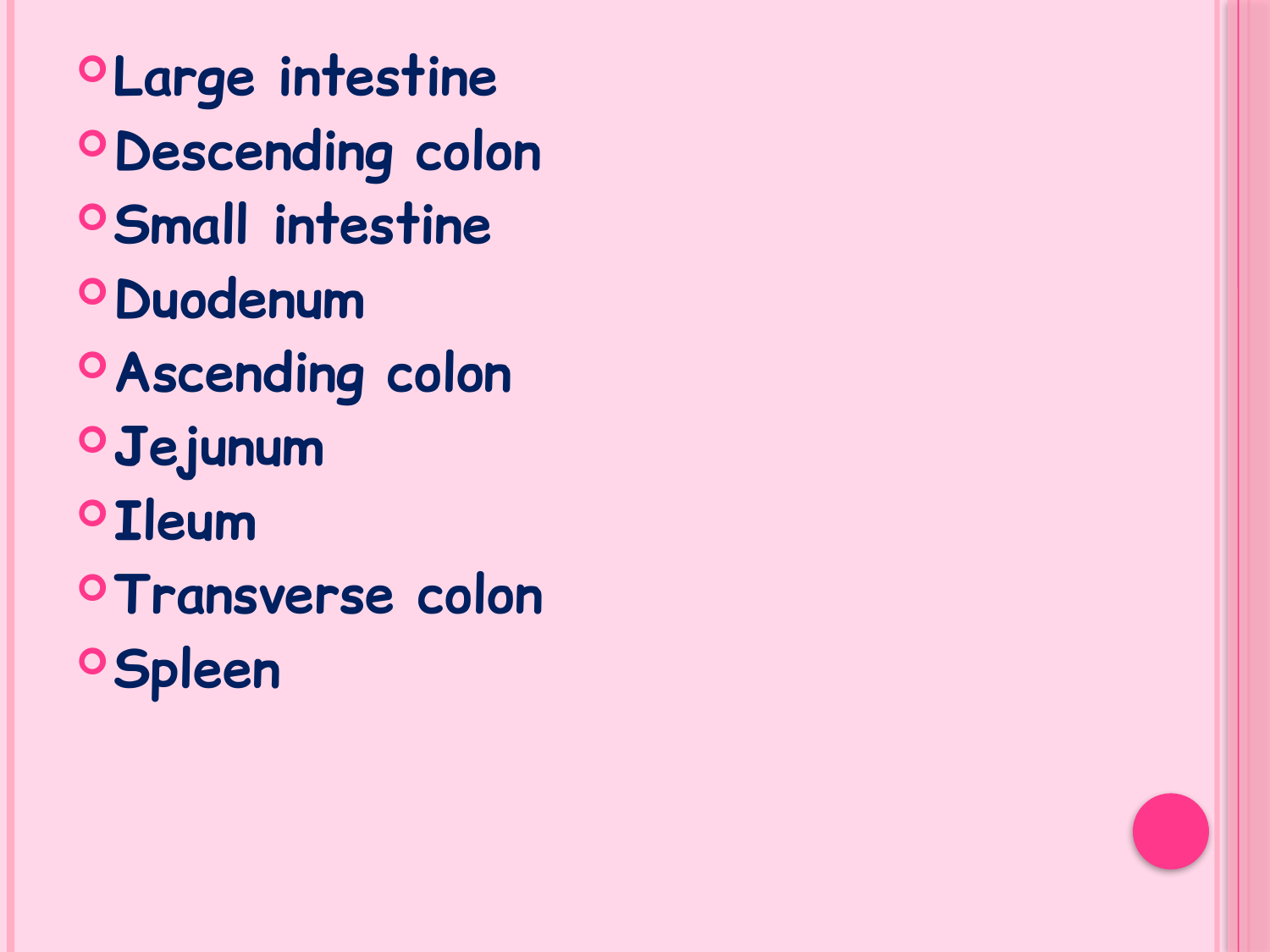

Large intestine
Descending colon
Small intestine
Duodenum
Ascending colon
Jejunum
Ileum
Transverse colon
Spleen